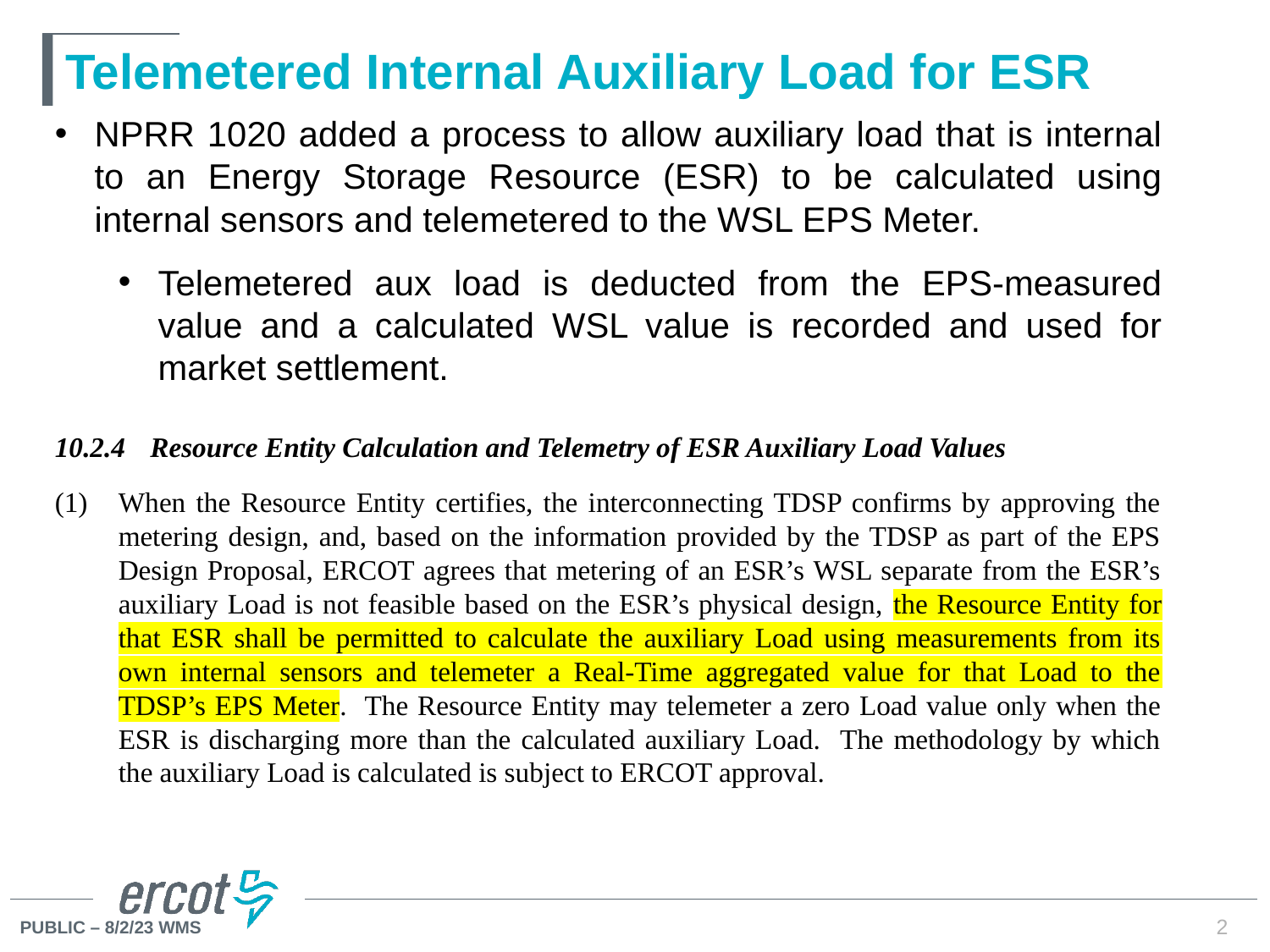

# Telemetered Internal Auxiliary Load for ESR
NPRR 1020 added a process to allow auxiliary load that is internal to an Energy Storage Resource (ESR) to be calculated using internal sensors and telemetered to the WSL EPS Meter.

Telemetered aux load is deducted from the EPS-measured value and a calculated WSL value is recorded and used for market settlement.

10.2.4	Resource Entity Calculation and Telemetry of ESR Auxiliary Load Values
(1)	When the Resource Entity certifies, the interconnecting TDSP confirms by approving the metering design, and, based on the information provided by the TDSP as part of the EPS Design Proposal, ERCOT agrees that metering of an ESR’s WSL separate from the ESR’s auxiliary Load is not feasible based on the ESR’s physical design, the Resource Entity for that ESR shall be permitted to calculate the auxiliary Load using measurements from its own internal sensors and telemeter a Real-Time aggregated value for that Load to the TDSP’s EPS Meter.  The Resource Entity may telemeter a zero Load value only when the ESR is discharging more than the calculated auxiliary Load.  The methodology by which the auxiliary Load is calculated is subject to ERCOT approval.
2